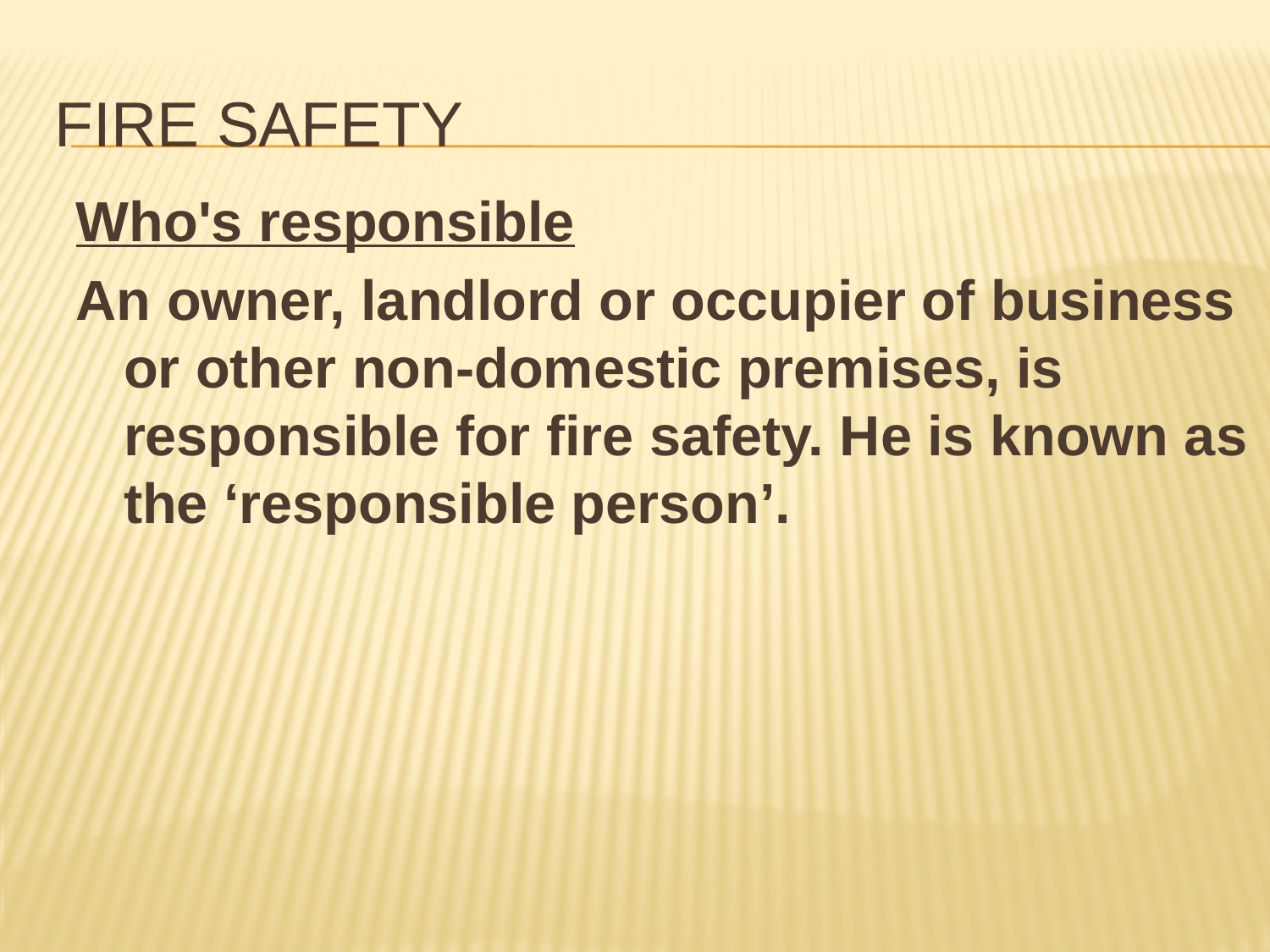

# Fire safety
Who's responsible
An owner, landlord or occupier of business or other non-domestic premises, is responsible for fire safety. He is known as the ‘responsible person’.